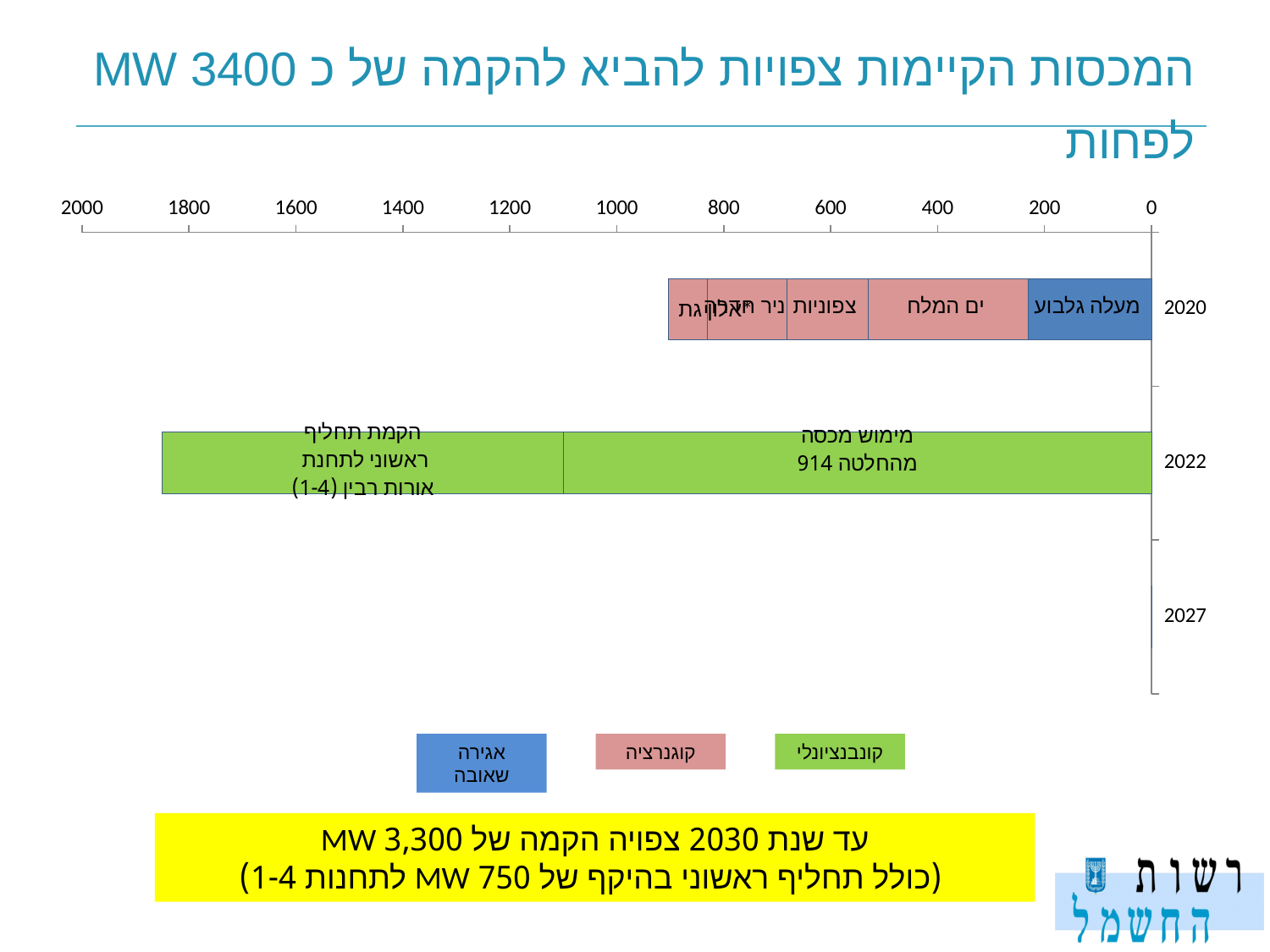

המכסות הקיימות צפויות להביא להקמה של כ 3400 MW לפחות

### Chart

| Category | מעלה גלבוע  | ים המלח  | צפוניות  | ניר חדרה  | אלון גת*  |
|---|---|---|---|---|---|
| 2020.0 | 230.0 | 300.0 | 152.0 | 148.0 | 73.0 |
| 2022.0 | 1100.0 | 750.0 | None | None | None |
| 2027.0 | 0.0 | 0.0 | 0.0 | 0.0 | 0.0 |
אגירה שאובה
קוגנרציה
קונבנציונלי
עד שנת 2030 צפויה הקמה של 3,300 MW
 (כולל תחליף ראשוני בהיקף של 750 MW לתחנות 1-4)